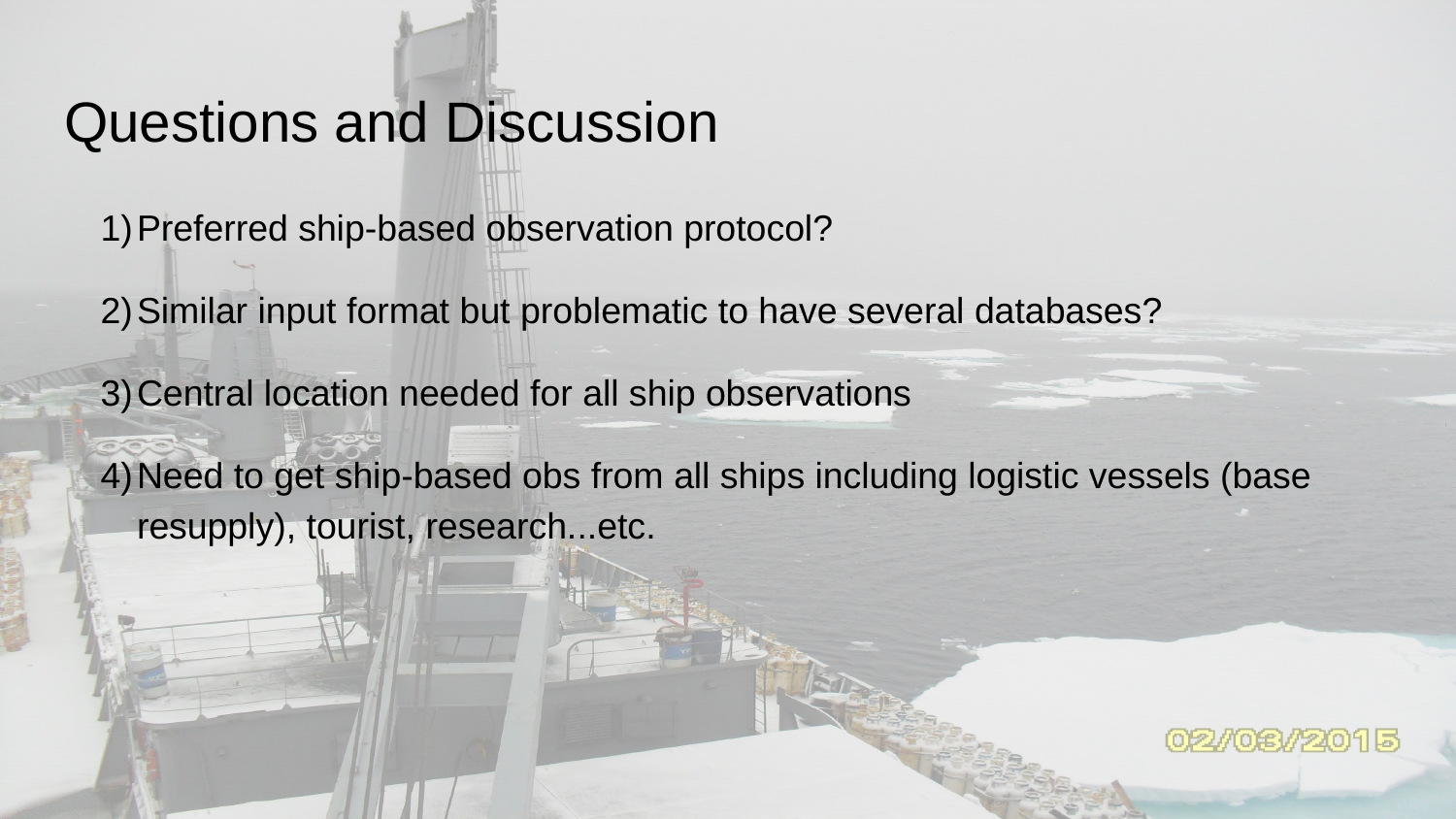

# Questions and Discussion
Preferred ship-based observation protocol?
Similar input format but problematic to have several databases?
Central location needed for all ship observations
Need to get ship-based obs from all ships including logistic vessels (base resupply), tourist, research...etc.